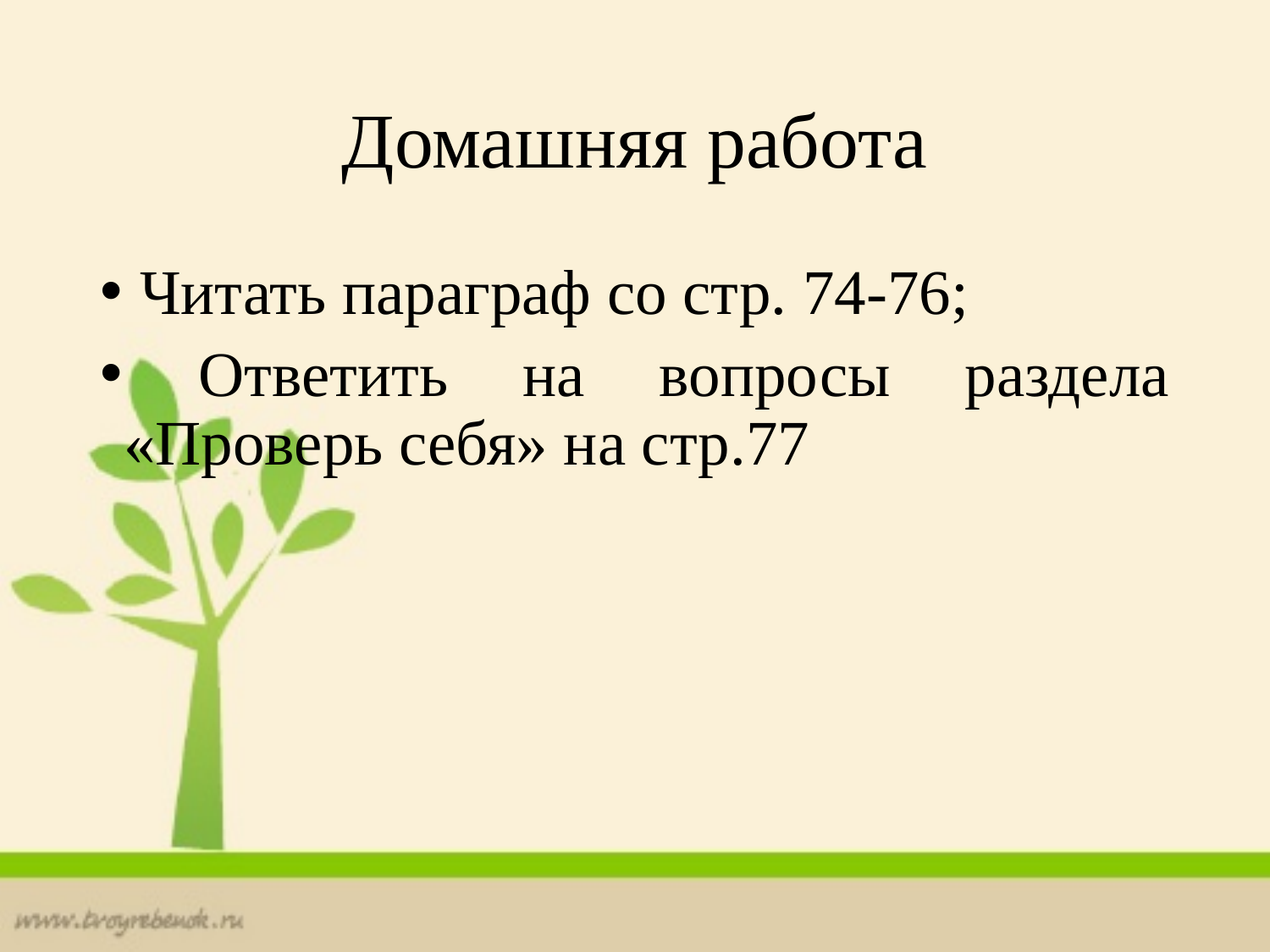

# Домашняя работа
 Читать параграф со стр. 74-76;
 Ответить на вопросы раздела «Проверь себя» на стр.77